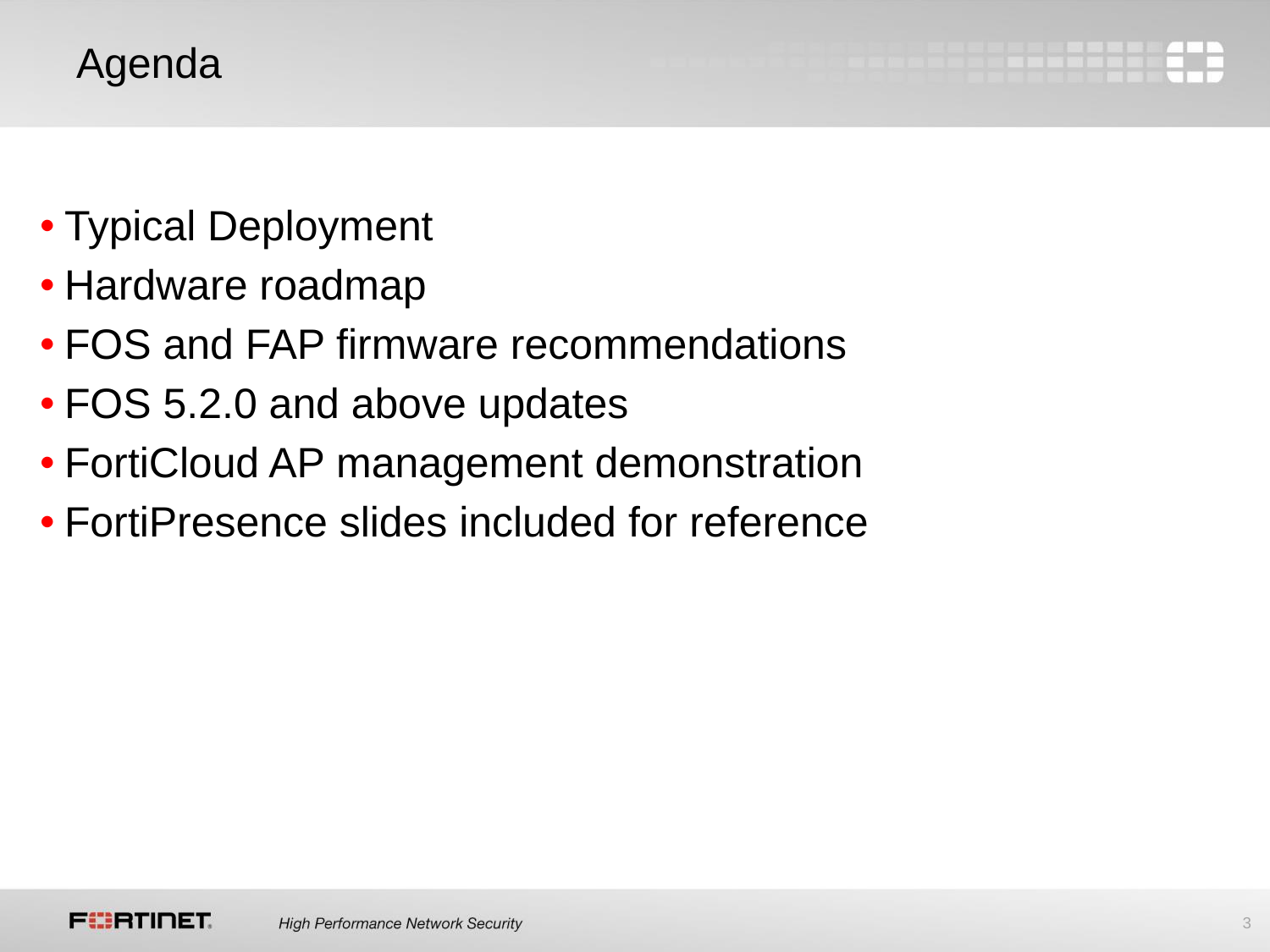

# Agenda
Typical Deployment
Hardware roadmap
FOS and FAP firmware recommendations
FOS 5.2.0 and above updates
FortiCloud AP management demonstration
FortiPresence slides included for reference